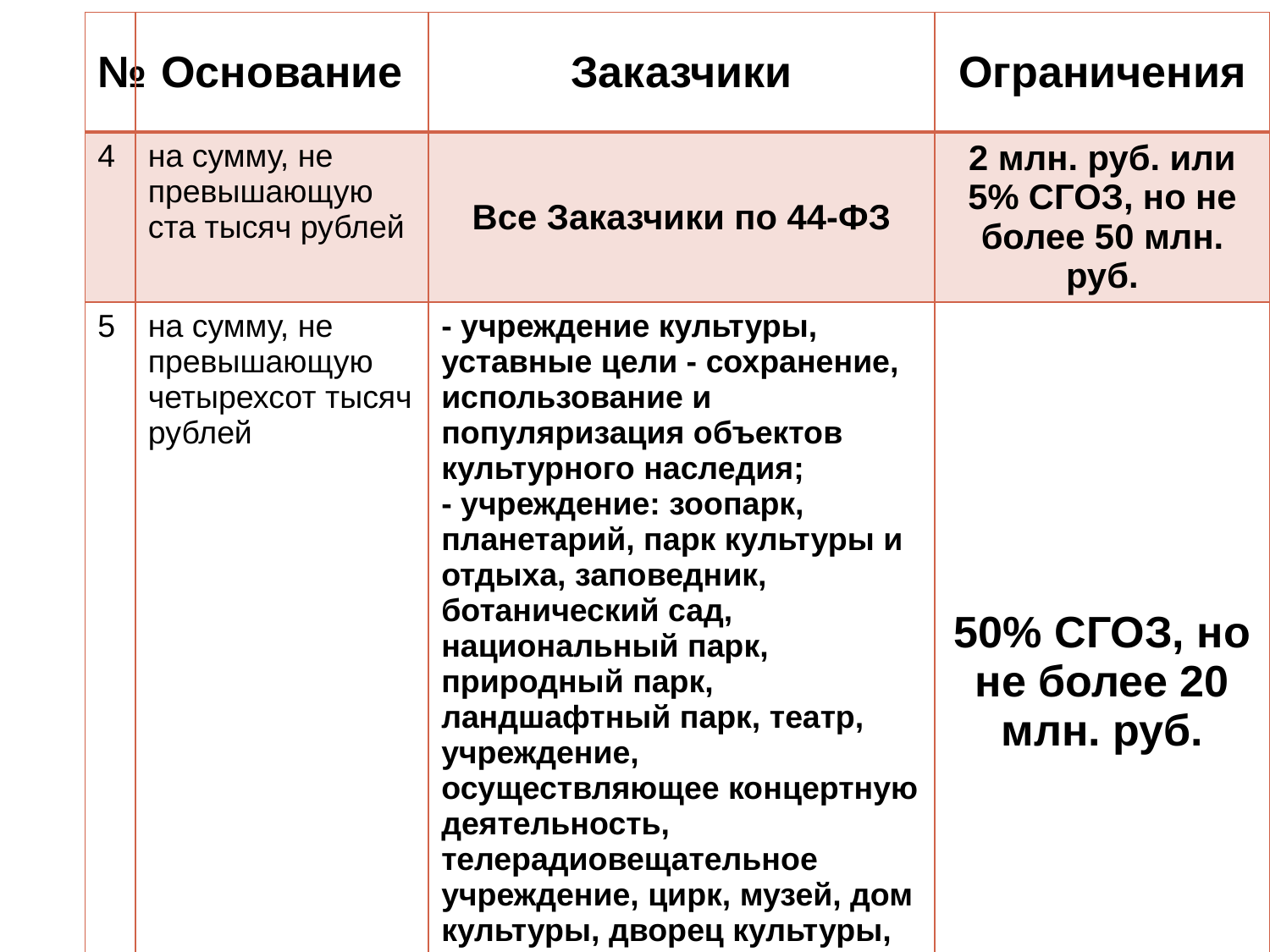

| № | Основание | Заказчики | Ограничения |
| --- | --- | --- | --- |
| 4 | на сумму, не превышающую ста тысяч рублей | Все Заказчики по 44-ФЗ | 2 млн. руб. или 5% СГОЗ, но не более 50 млн. руб. |
| 5 | на сумму, не превышающую четырехсот тысяч рублей | - учреждение культуры, уставные цели - сохранение, использование и популяризация объектов культурного наследия; - учреждение: зоопарк, планетарий, парк культуры и отдыха, заповедник, ботанический сад, национальный парк, природный парк, ландшафтный парк, театр, учреждение, осуществляющее концертную деятельность, телерадиовещательное учреждение, цирк, музей, дом культуры, дворец культуры, клуб, библиотека, архив; - образовательная организация | 50% СГОЗ, но не более 20 млн. руб. |